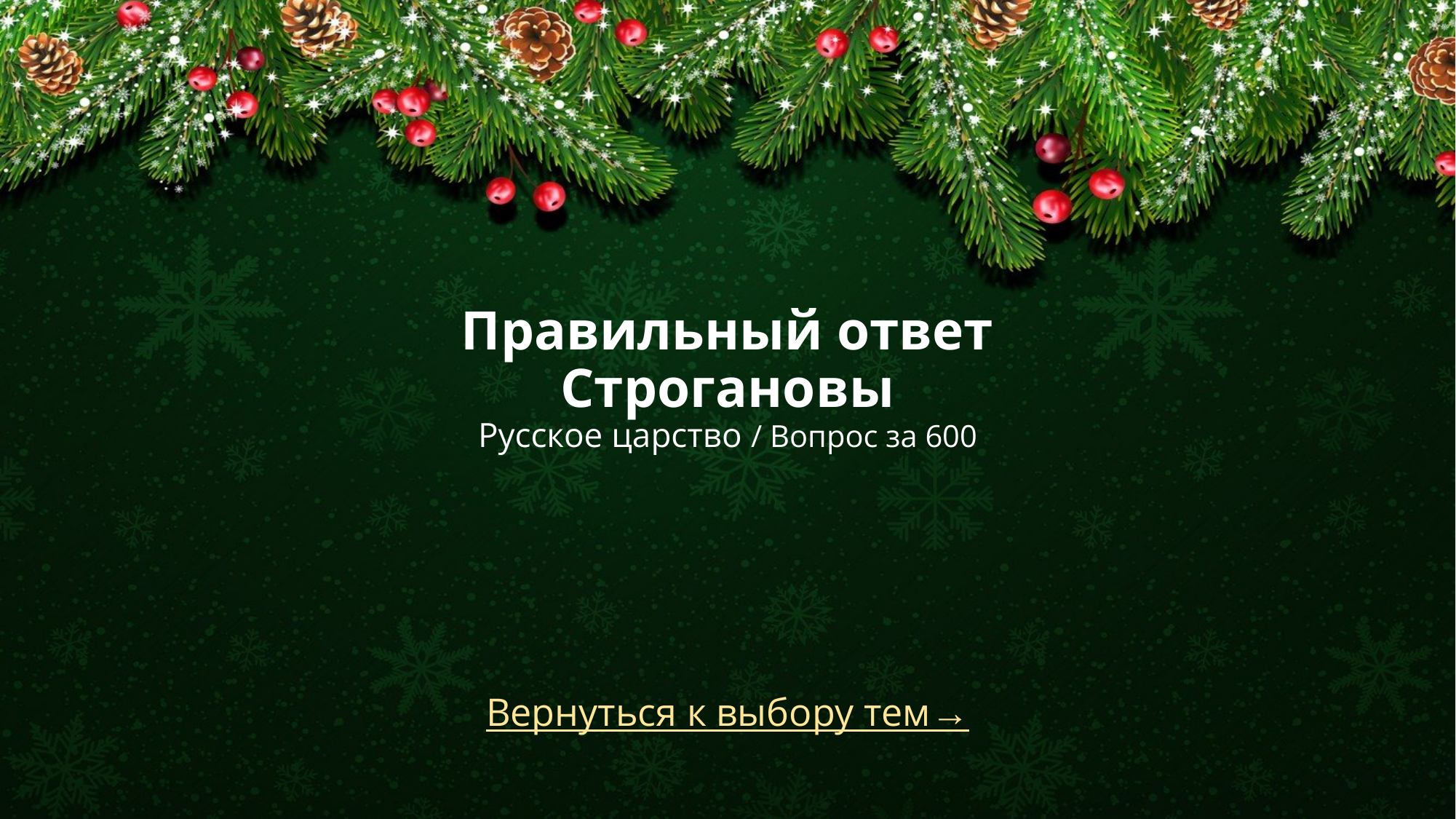

# Правильный ответ Строгановы Русское царство / Вопрос за 600
Вернуться к выбору тем→